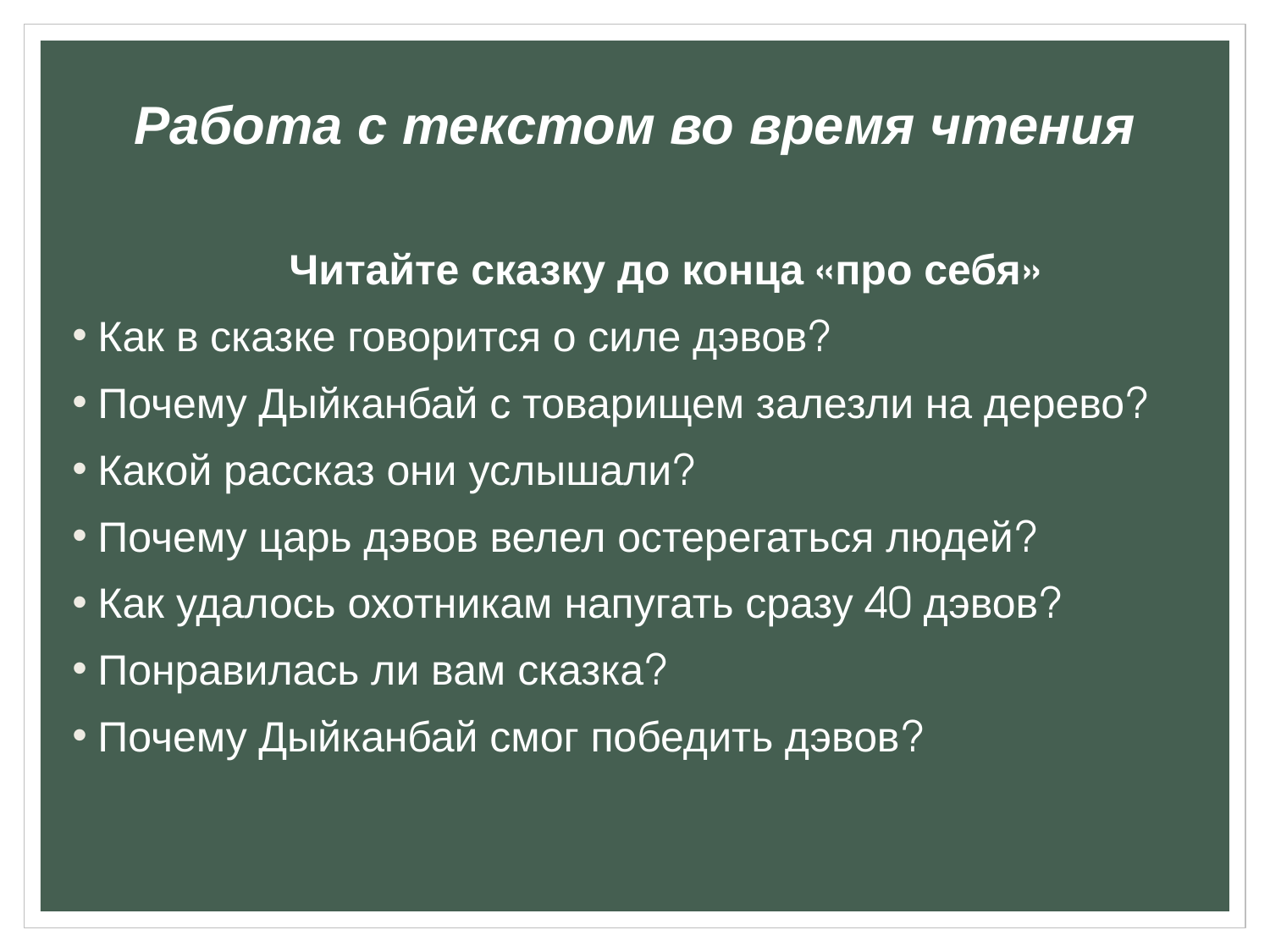

# Работа с текстом во время чтения
Читайте сказку до конца «про себя»
Как в сказке говорится о силе дэвов?
Почему Дыйканбай с товарищем залезли на дерево?
Какой рассказ они услышали?
Почему царь дэвов велел остерегаться людей?
Как удалось охотникам напугать сразу 40 дэвов?
Понравилась ли вам сказка?
Почему Дыйканбай смог победить дэвов?